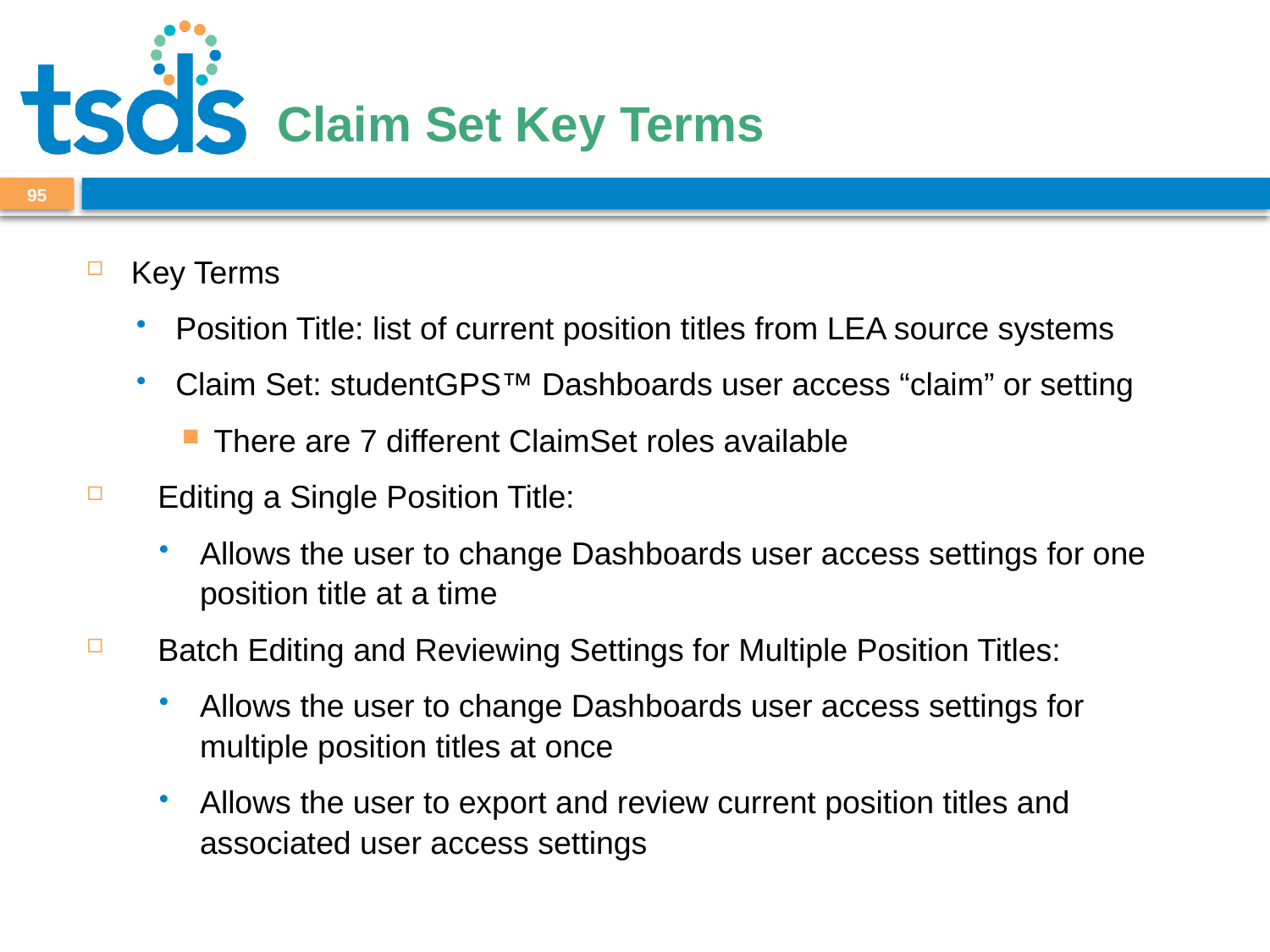

# Claim Set Key Terms
95
Key Terms
Position Title: list of current position titles from LEA source systems
Claim Set: studentGPS™ Dashboards user access “claim” or setting
There are 7 different ClaimSet roles available
Editing a Single Position Title:
Allows the user to change Dashboards user access settings for one position title at a time
Batch Editing and Reviewing Settings for Multiple Position Titles:
Allows the user to change Dashboards user access settings for multiple position titles at once
Allows the user to export and review current position titles and associated user access settings